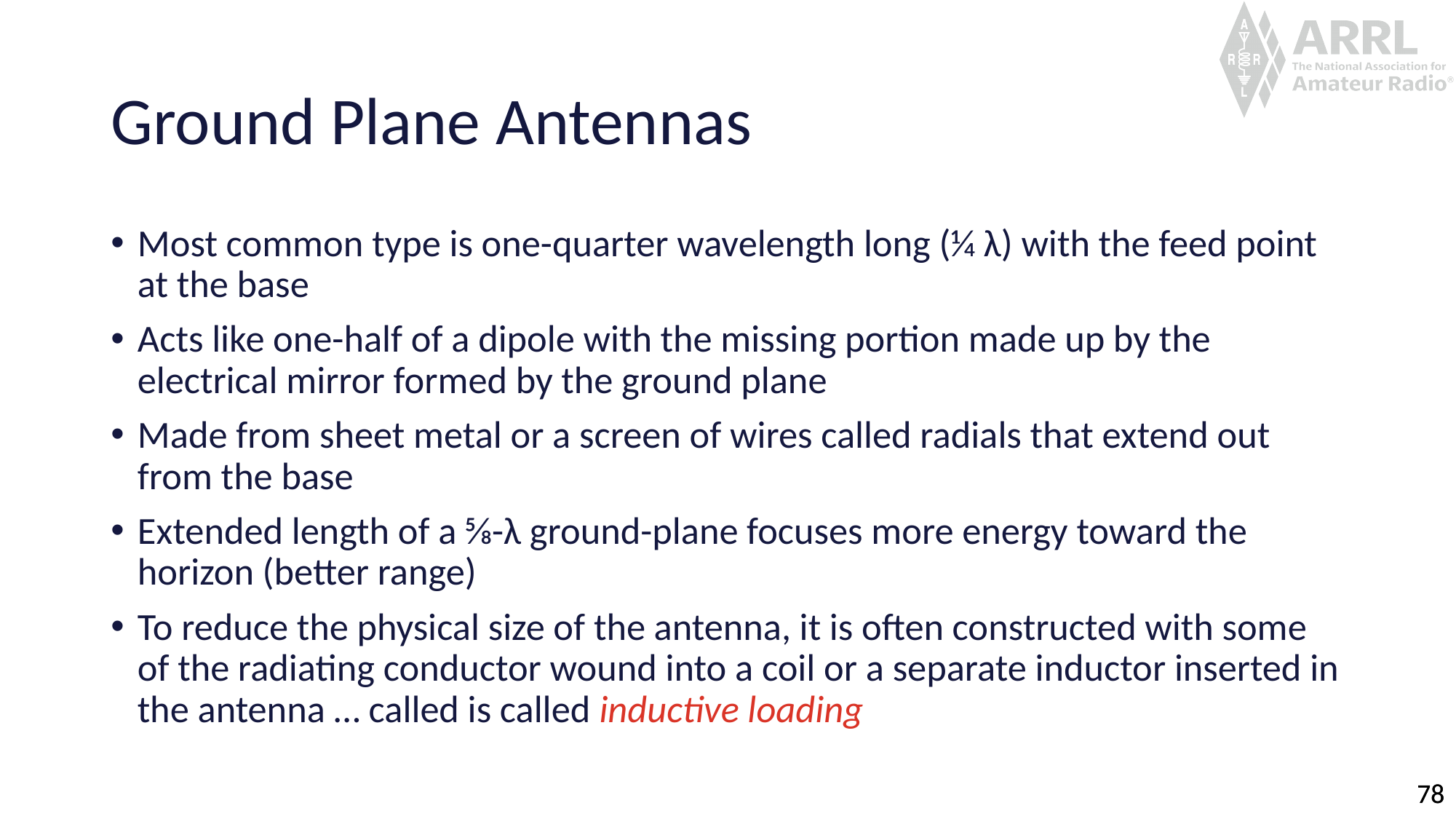

# Ground Plane Antennas
Most common type is one-quarter wavelength long (1⁄4 λ) with the feed point at the base
Acts like one-half of a dipole with the missing portion made up by the electrical mirror formed by the ground plane
Made from sheet metal or a screen of wires called radials that extend out from the base
Extended length of a 5⁄8-λ ground-plane focuses more energy toward the horizon (better range)
To reduce the physical size of the antenna, it is often constructed with some of the radiating conductor wound into a coil or a separate inductor inserted in the antenna … called is called inductive loading